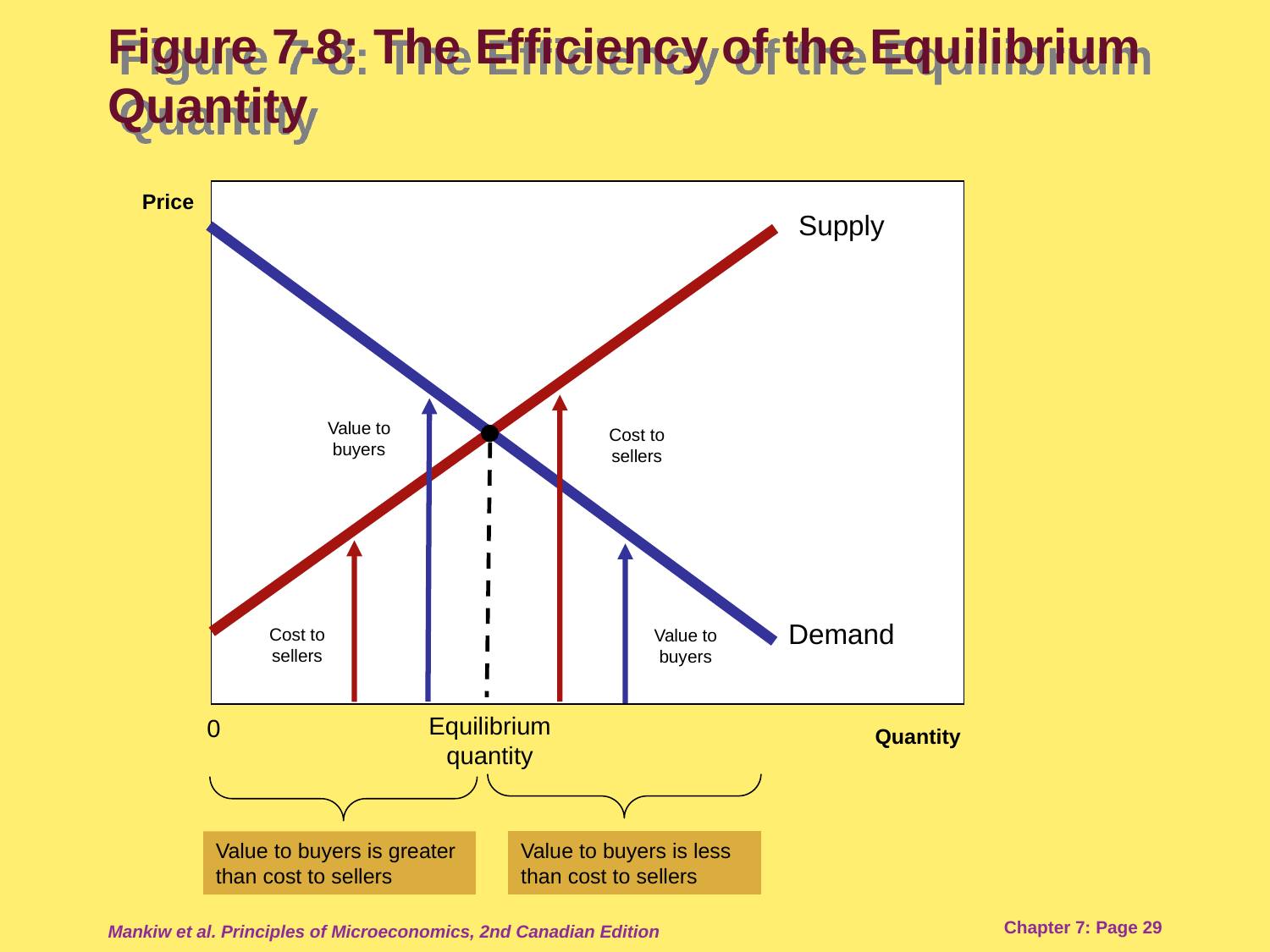

# Figure 7-8: The Efficiency of the Equilibrium Quantity

Price
Supply

Cost to sellers
Value to buyers

Value to buyers
Cost to sellers

Demand
Equilibrium quantity
0
Quantity

Value to buyers is less than cost to sellers

Value to buyers is greater than cost to sellers
Mankiw et al. Principles of Microeconomics, 2nd Canadian Edition
Chapter 7: Page 29